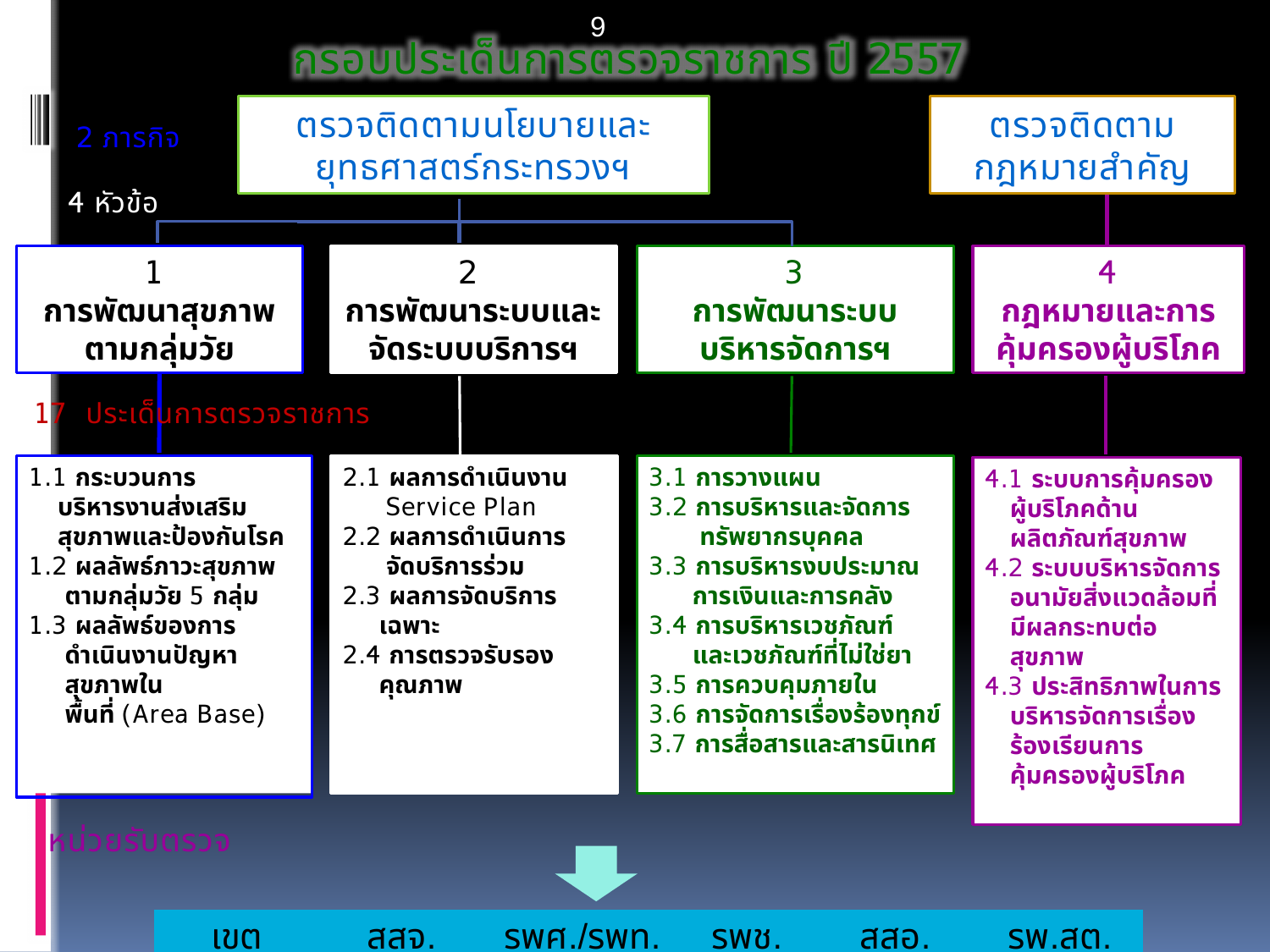

9
กรอบประเด็นการตรวจราชการ ปี 2557
ตรวจติดตาม
กฎหมายสำคัญ
ตรวจติดตามนโยบายและ
ยุทธศาสตร์กระทรวงฯ
2 ภารกิจ
4 หัวข้อ

1
การพัฒนาสุขภาพตามกลุ่มวัย
2
การพัฒนาระบบและจัดระบบบริการฯ
3
การพัฒนาระบบบริหารจัดการฯ
4
กฎหมายและการคุ้มครองผู้บริโภค
17  ประเด็นการตรวจราชการ
1.1 กระบวนการ
    บริหารงานส่งเสริม
    สุขภาพและป้องกันโรค
1.2 ผลลัพธ์ภาวะสุขภาพ
     ตามกลุ่มวัย 5 กลุ่ม
1.3 ผลลัพธ์ของการ
     ดำเนินงานปัญหา
     สุขภาพใน
     พื้นที่ (Area Base)

2.1 ผลการดำเนินงาน
      Service Plan
2.2 ผลการดำเนินการ
      จัดบริการร่วม
2.3 ผลการจัดบริการ
     เฉพาะ
2.4 การตรวจรับรอง
     คุณภาพ

3.1 การวางแผน
3.2 การบริหารและจัดการ
       ทรัพยากรบุคคล
3.3 การบริหารงบประมาณ
      การเงินและการคลัง
3.4 การบริหารเวชภัณฑ์
      และเวชภัณฑ์ที่ไม่ใช่ยา
3.5 การควบคุมภายใน
3.6 การจัดการเรื่องร้องทุกข์
3.7 การสื่อสารและสารนิเทศ

4.1 ระบบการคุ้มครองผู้บริโภคด้านผลิตภัณฑ์สุขภาพ
4.2 ระบบบริหารจัดการอนามัยสิ่งแวดล้อมที่มีผลกระทบต่อสุขภาพ
4.3 ประสิทธิภาพในการบริหารจัดการเรื่องร้องเรียนการคุ้มครองผู้บริโภค

หน่วยรับตรวจ

| เขต | สสจ. | รพศ./รพท. | รพช. | สสอ. | รพ.สต. |
| --- | --- | --- | --- | --- | --- |